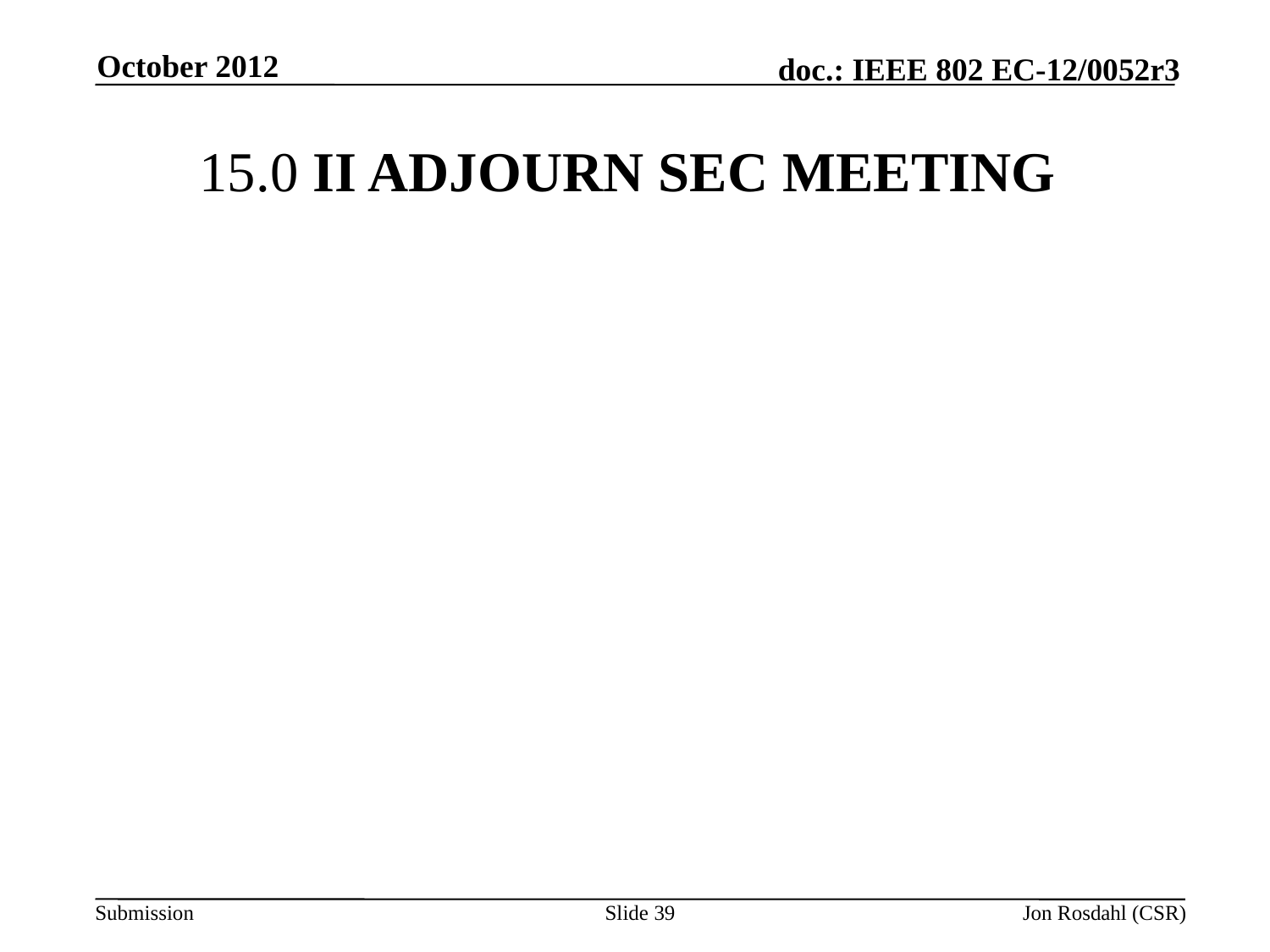

October 2012
# 15.0 II ADJOURN SEC MEETING

Slide 39
Jon Rosdahl (CSR)